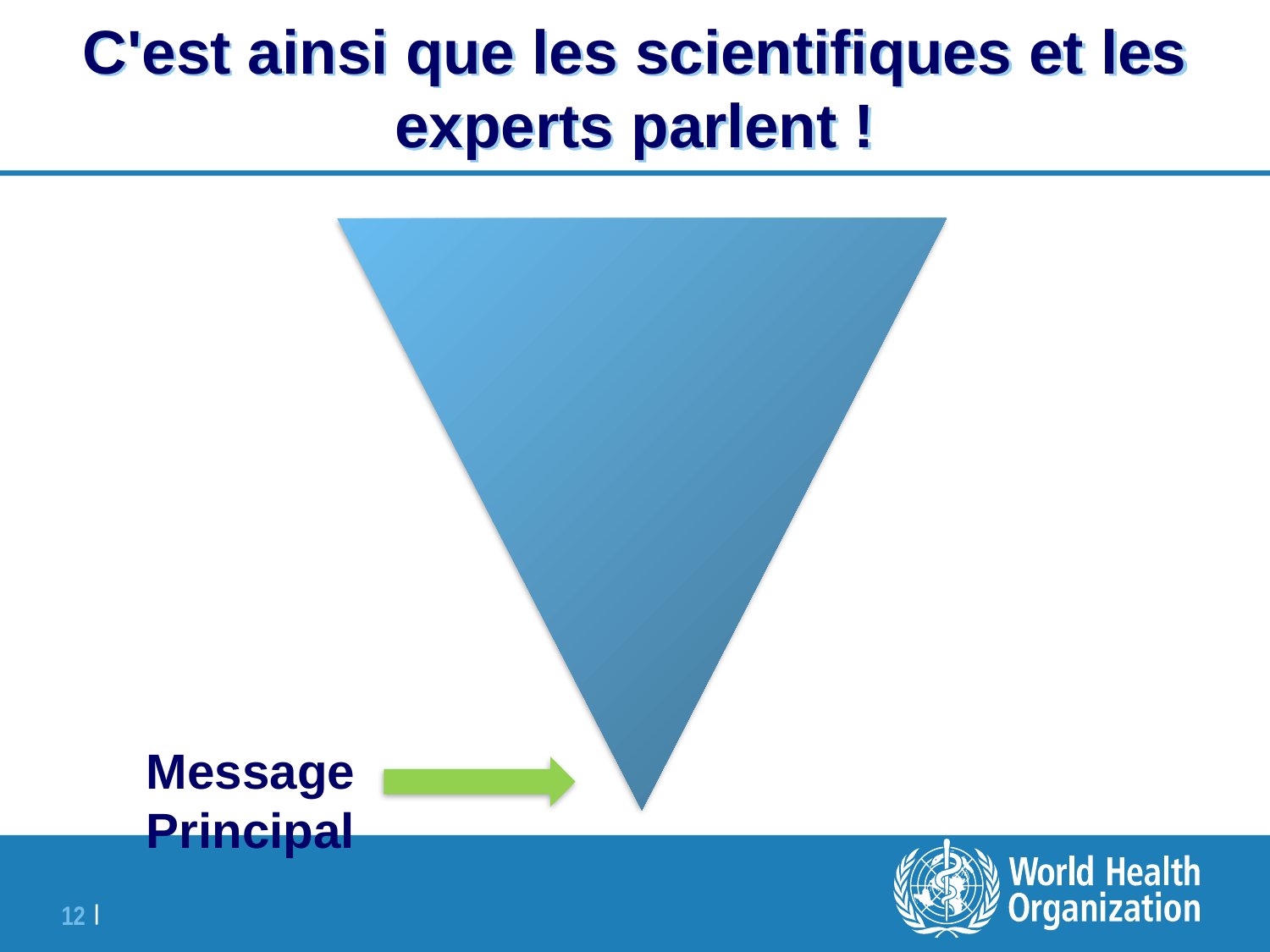

# C'est ainsi que les scientifiques et les experts parlent !

Message Principal